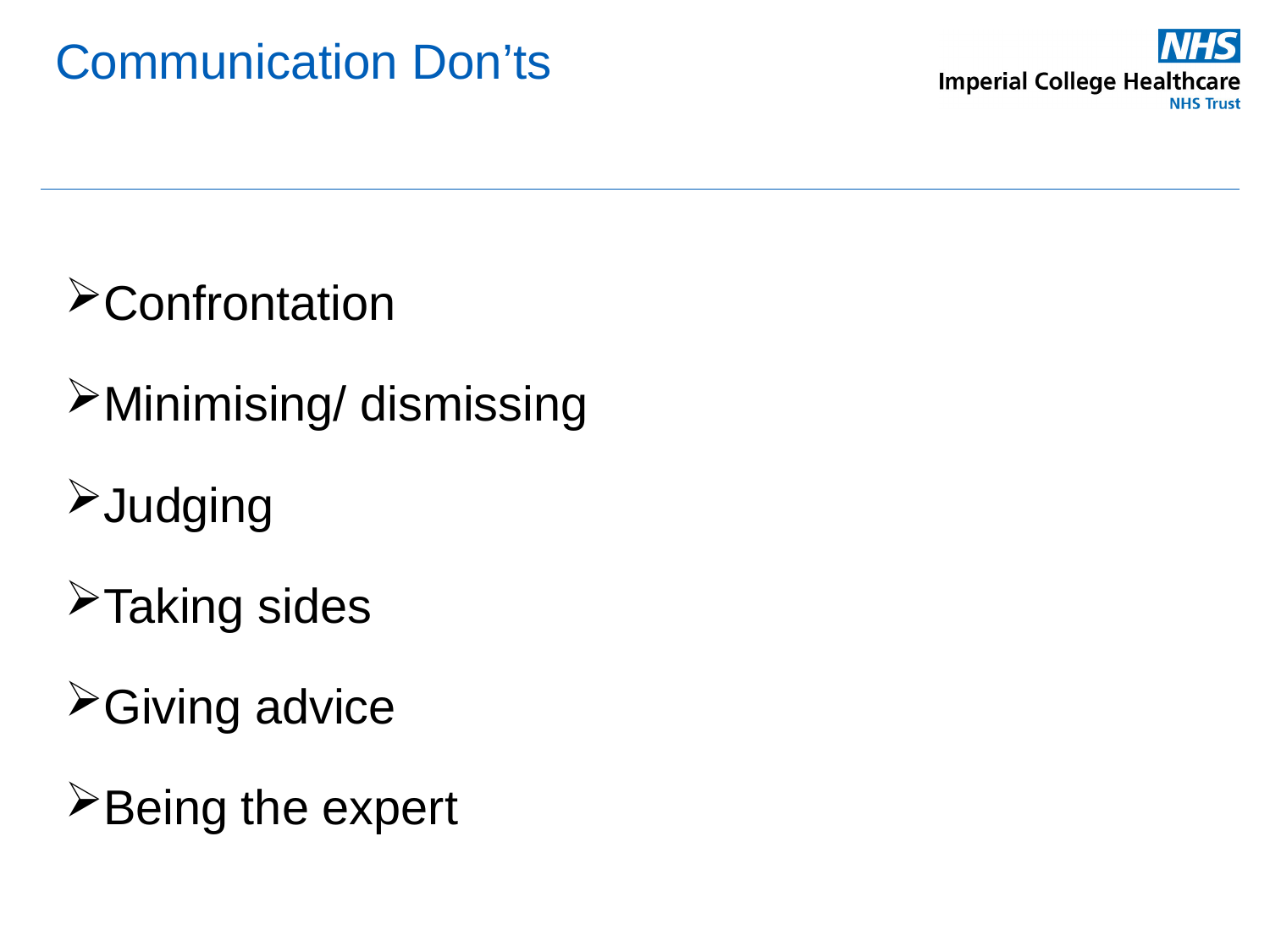

# Communication Don’ts
Confrontation
Minimising/ dismissing
Judging
Taking sides
Giving advice
Being the expert